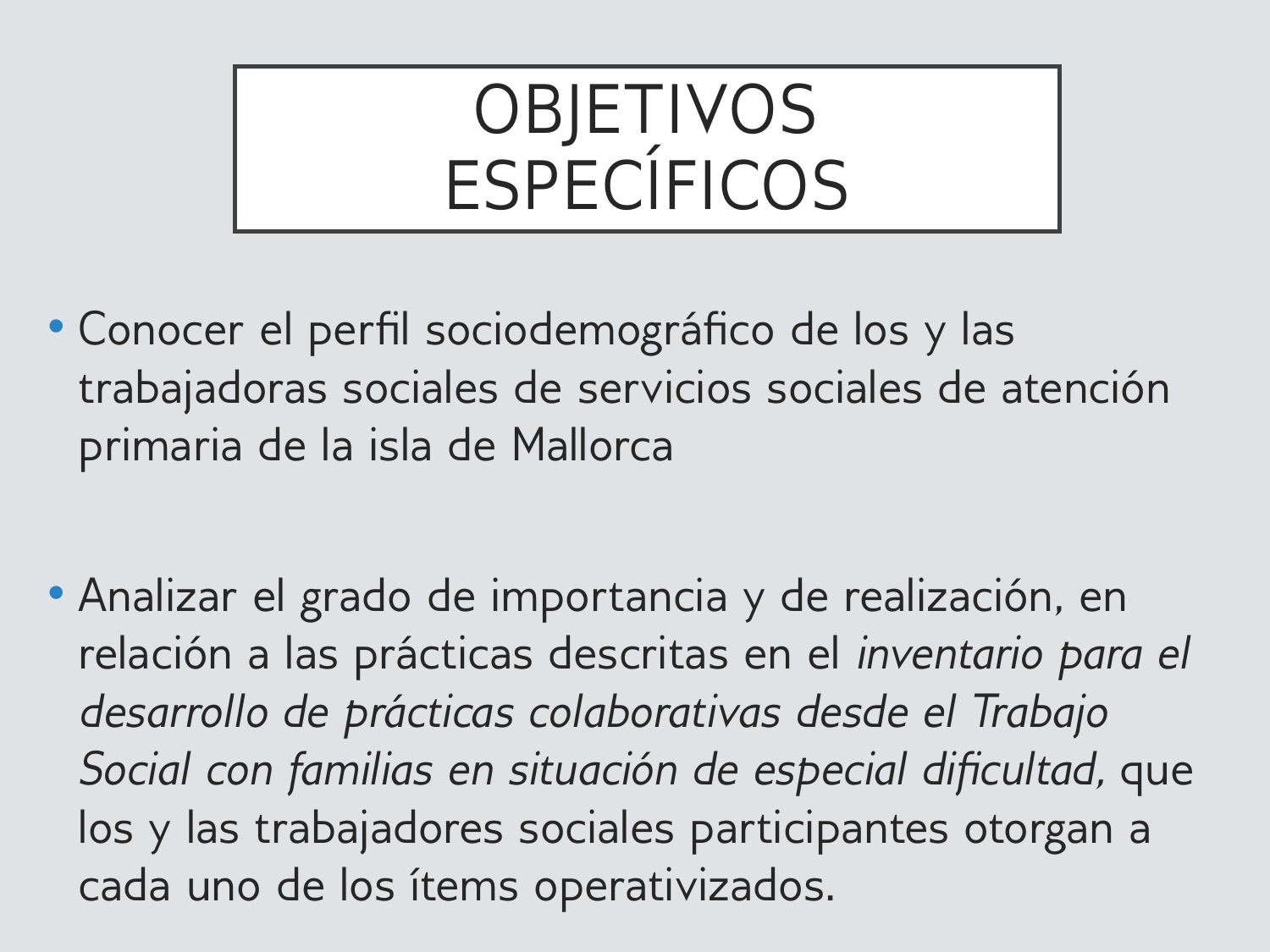

# Objetivos específicos

Conocer el perfil sociodemográfico de los y las trabajadoras sociales de servicios sociales de atención primaria de la isla de Mallorca

Analizar el grado de importancia y de realización, en relación a las prácticas descritas en el inventario para el desarrollo de prácticas colaborativas desde el Trabajo Social con familias en situación de especial dificultad, que los y las trabajadores sociales participantes otorgan a cada uno de los ítems operativizados.